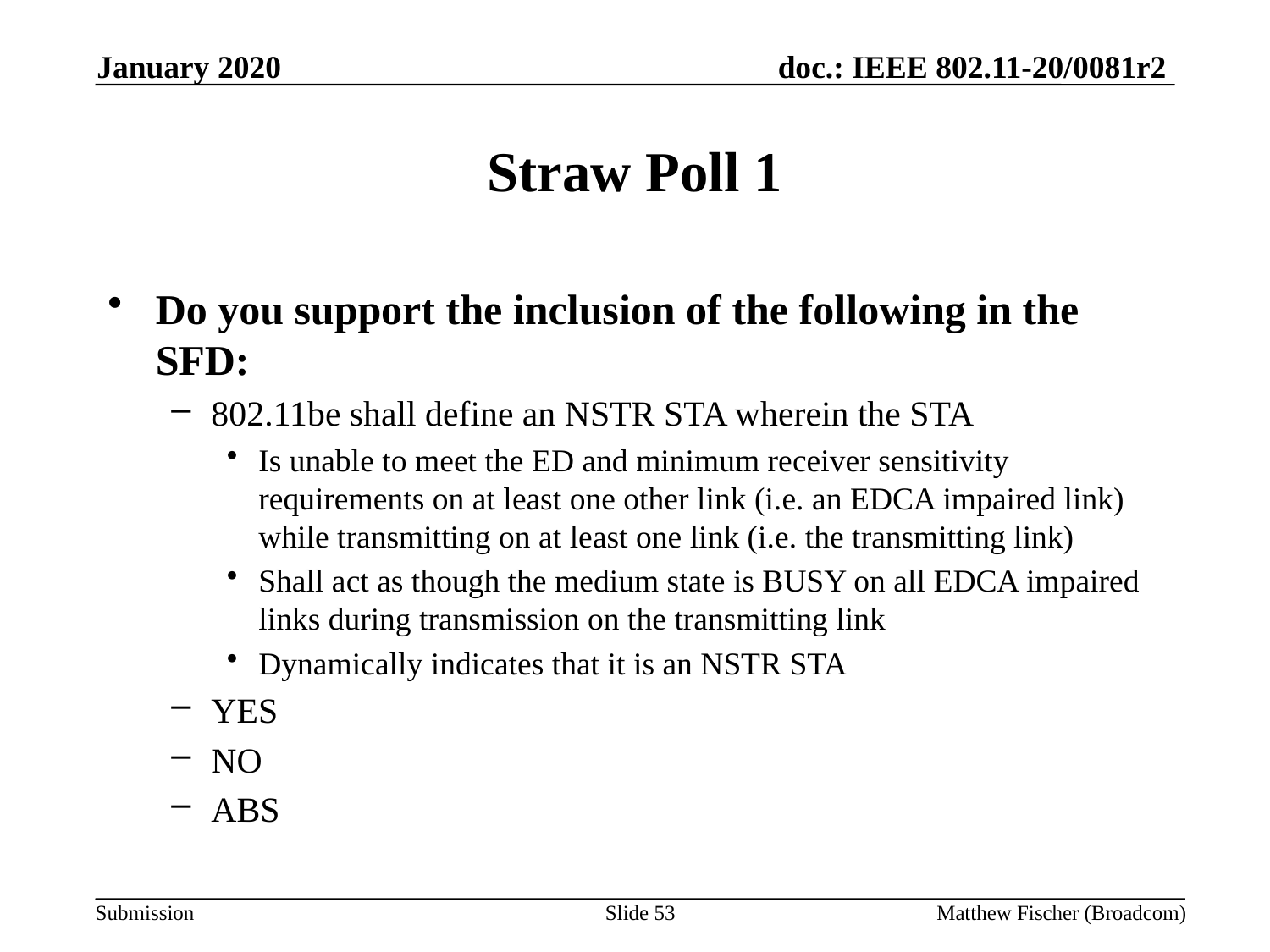

January 2020
# Straw Poll 1
Do you support the inclusion of the following in the SFD:
802.11be shall define an NSTR STA wherein the STA
Is unable to meet the ED and minimum receiver sensitivity requirements on at least one other link (i.e. an EDCA impaired link) while transmitting on at least one link (i.e. the transmitting link)
Shall act as though the medium state is BUSY on all EDCA impaired links during transmission on the transmitting link
Dynamically indicates that it is an NSTR STA
YES
NO
ABS

Slide 53
Matthew Fischer (Broadcom)